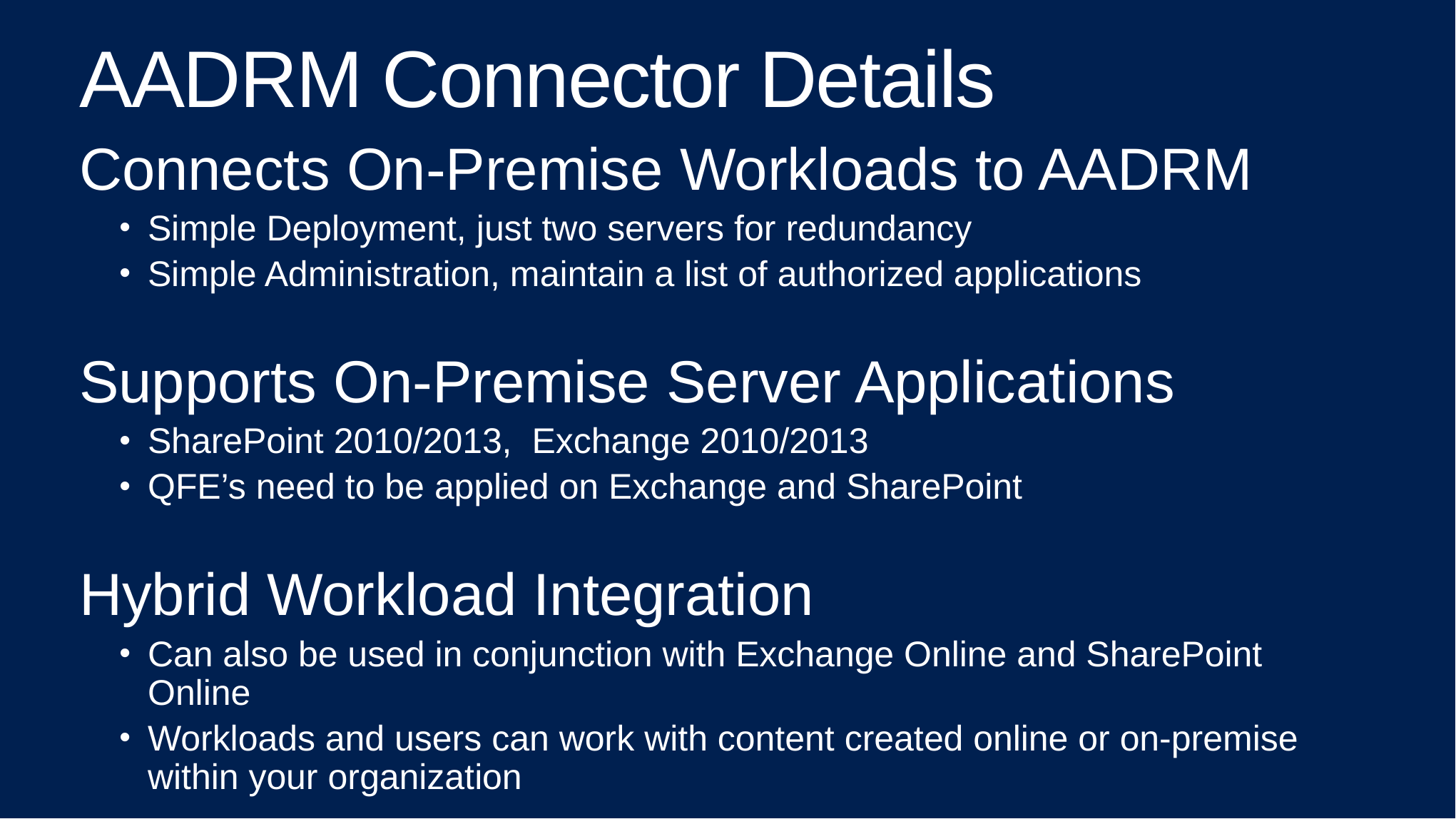

# AADRM Connector Details

Connects On-Premise Workloads to AADRM
Simple Deployment, just two servers for redundancy
Simple Administration, maintain a list of authorized applications

Supports On-Premise Server Applications
SharePoint 2010/2013,  Exchange 2010/2013
QFE’s need to be applied on Exchange and SharePoint

Hybrid Workload Integration
Can also be used in conjunction with Exchange Online and SharePoint Online
Workloads and users can work with content created online or on-premise within your organization